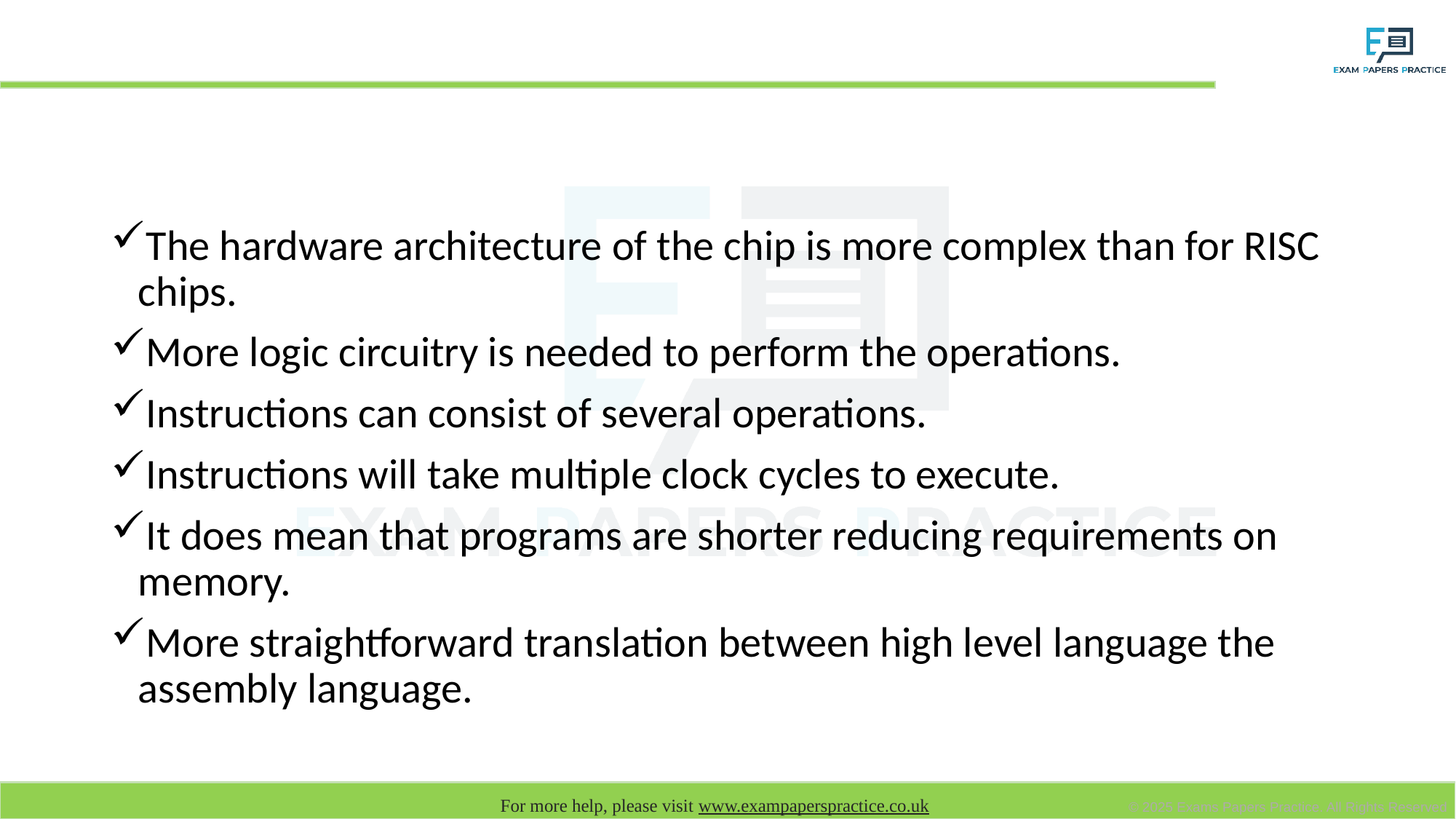

# CISC (Complex Instruction Set Chips)
The hardware architecture of the chip is more complex than for RISC chips.
More logic circuitry is needed to perform the operations.
Instructions can consist of several operations.
Instructions will take multiple clock cycles to execute.
It does mean that programs are shorter reducing requirements on memory.
More straightforward translation between high level language the assembly language.